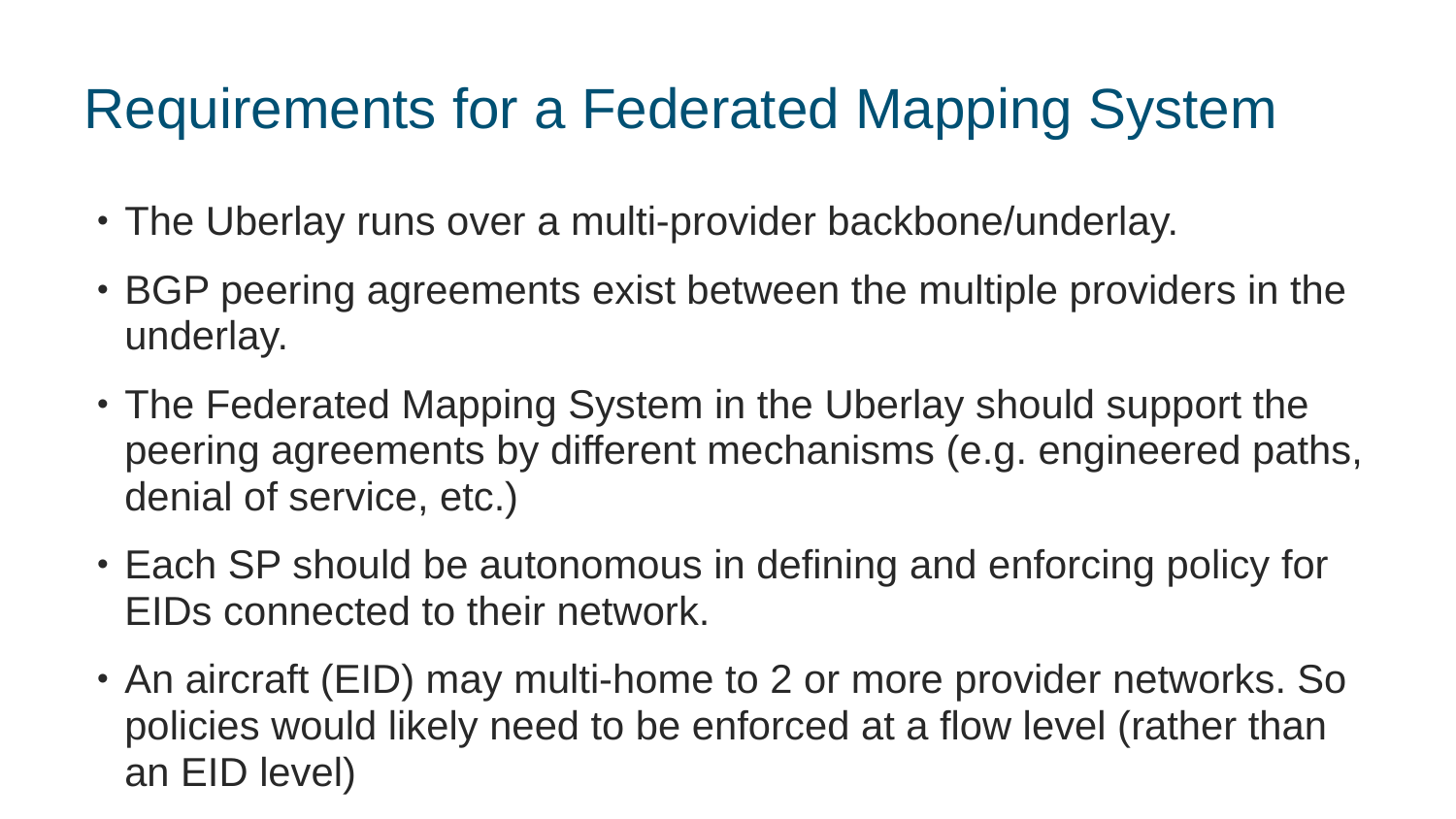

# Requirements for a Federated Mapping System
The Uberlay runs over a multi-provider backbone/underlay.
BGP peering agreements exist between the multiple providers in the underlay.
The Federated Mapping System in the Uberlay should support the peering agreements by different mechanisms (e.g. engineered paths, denial of service, etc.)
Each SP should be autonomous in defining and enforcing policy for EIDs connected to their network.
An aircraft (EID) may multi-home to 2 or more provider networks. So policies would likely need to be enforced at a flow level (rather than an EID level)